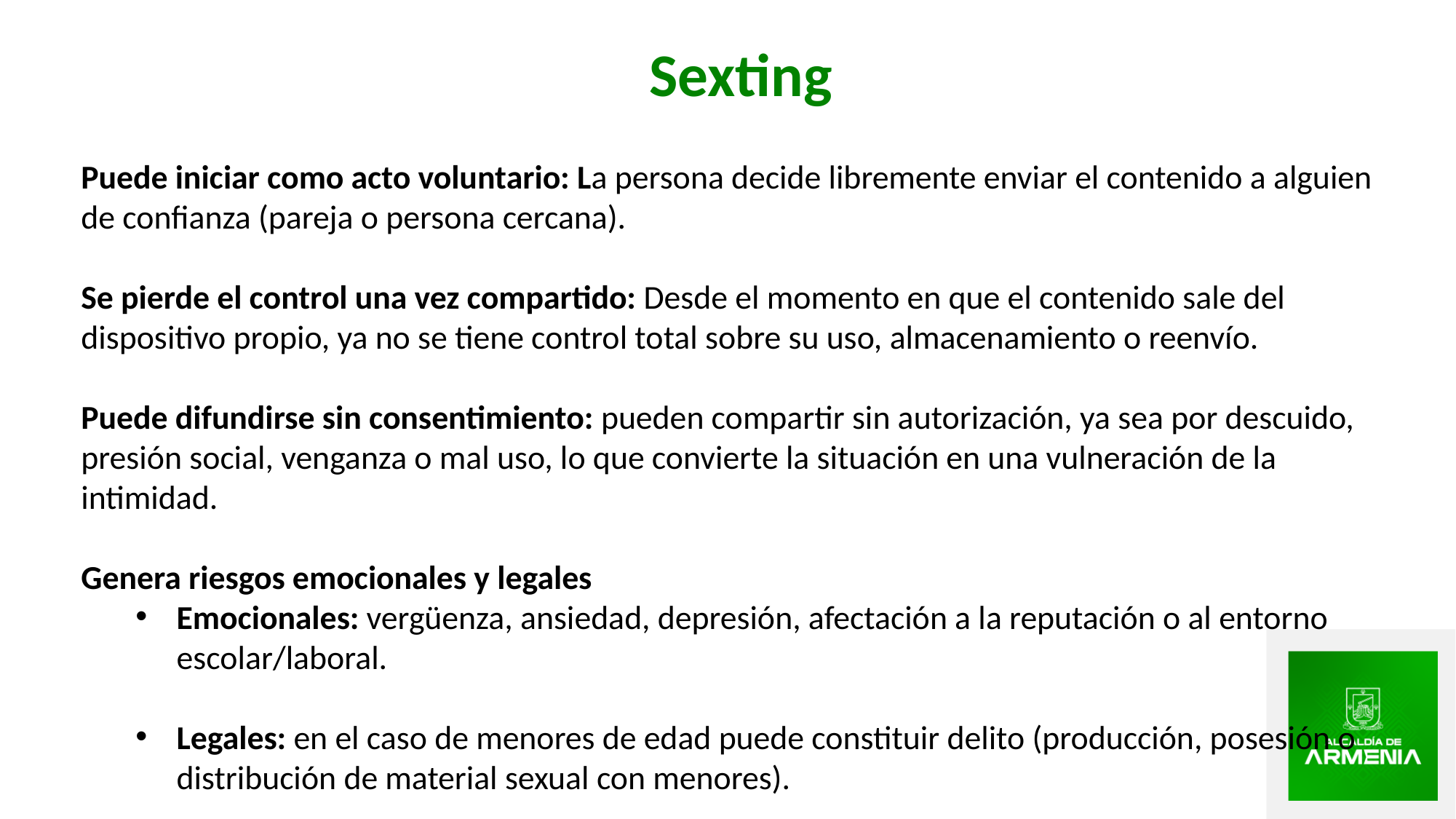

Sexting
Puede iniciar como acto voluntario: La persona decide libremente enviar el contenido a alguien de confianza (pareja o persona cercana).

Se pierde el control una vez compartido: Desde el momento en que el contenido sale del dispositivo propio, ya no se tiene control total sobre su uso, almacenamiento o reenvío.

Puede difundirse sin consentimiento: pueden compartir sin autorización, ya sea por descuido, presión social, venganza o mal uso, lo que convierte la situación en una vulneración de la intimidad.

Genera riesgos emocionales y legales
Emocionales: vergüenza, ansiedad, depresión, afectación a la reputación o al entorno escolar/laboral.

Legales: en el caso de menores de edad puede constituir delito (producción, posesión o distribución de material sexual con menores).